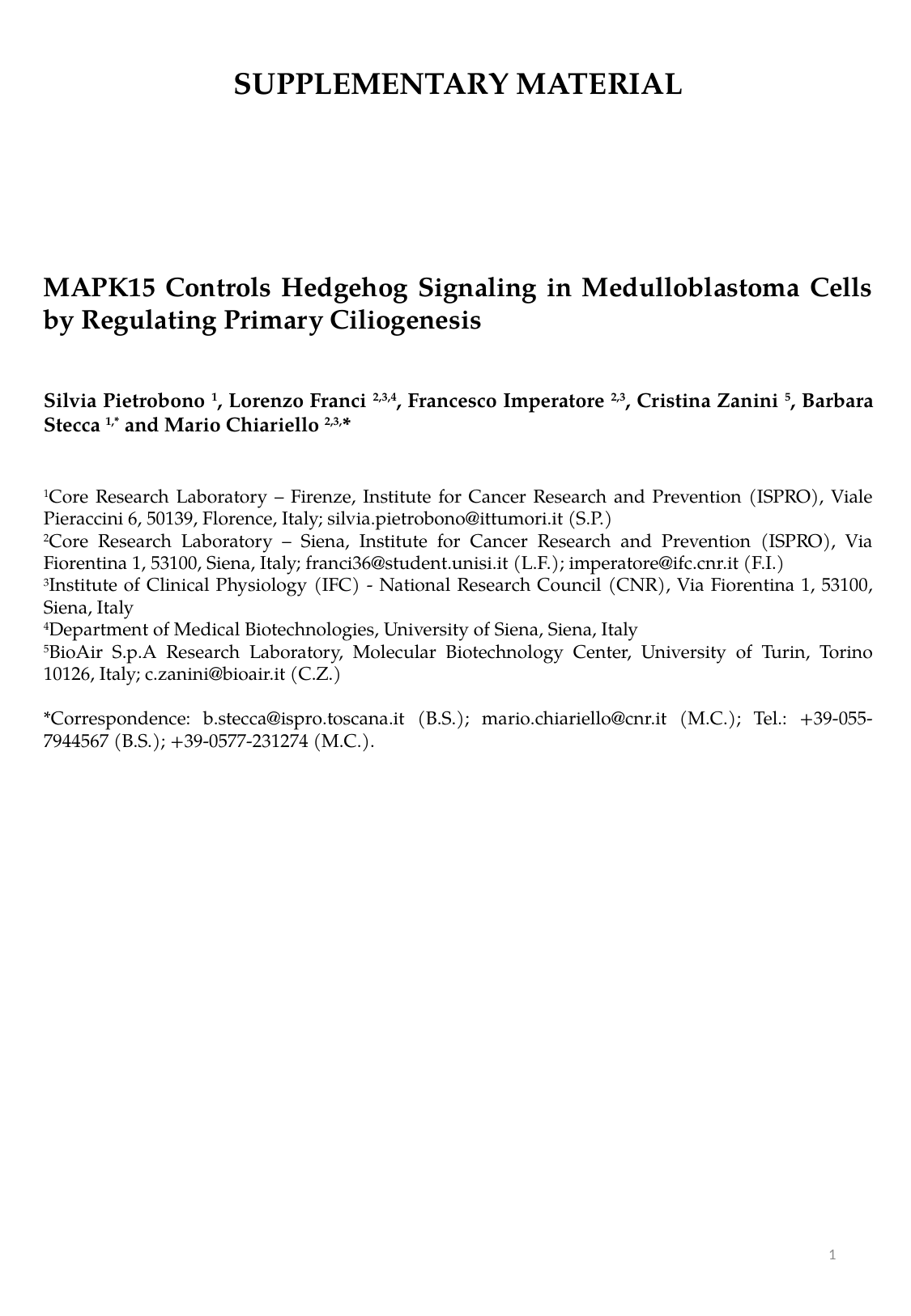

SUPPLEMENTARY MATERIAL

MAPK15 Controls Hedgehog Signaling in Medulloblastoma Cells by Regulating Primary Ciliogenesis

Silvia Pietrobono 1, Lorenzo Franci 2,3,4, Francesco Imperatore 2,3, Cristina Zanini 5, Barbara Stecca 1,* and Mario Chiariello 2,3,*

1Core Research Laboratory – Firenze, Institute for Cancer Research and Prevention (ISPRO), Viale Pieraccini 6, 50139, Florence, Italy; silvia.pietrobono@ittumori.it (S.P.)
2Core Research Laboratory – Siena, Institute for Cancer Research and Prevention (ISPRO), Via Fiorentina 1, 53100, Siena, Italy; franci36@student.unisi.it (L.F.); imperatore@ifc.cnr.it (F.I.)
3Institute of Clinical Physiology (IFC) - National Research Council (CNR), Via Fiorentina 1, 53100, Siena, Italy
4Department of Medical Biotechnologies, University of Siena, Siena, Italy
5BioAir S.p.A Research Laboratory, Molecular Biotechnology Center, University of Turin, Torino 10126, Italy; c.zanini@bioair.it (C.Z.)

*Correspondence: b.stecca@ispro.toscana.it (B.S.); mario.chiariello@cnr.it (M.C.); Tel.: +39-055-7944567 (B.S.); +39-0577-231274 (M.C.).
1